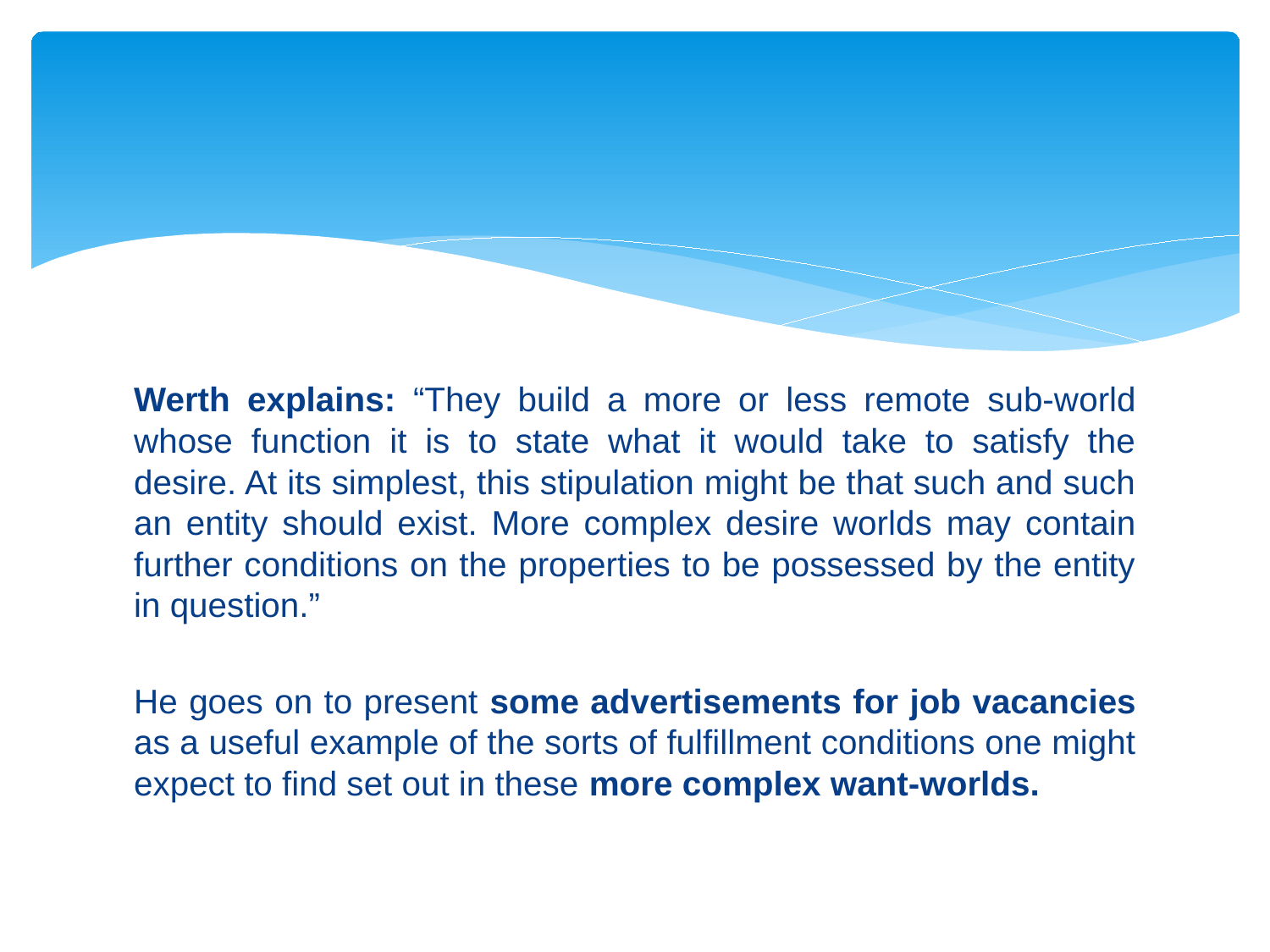

#
Werth explains: “They build a more or less remote sub-world whose function it is to state what it would take to satisfy the desire. At its simplest, this stipulation might be that such and such an entity should exist. More complex desire worlds may contain further conditions on the properties to be possessed by the entity in question.”

He goes on to present some advertisements for job vacancies as a useful example of the sorts of fulfillment conditions one might expect to find set out in these more complex want-worlds.